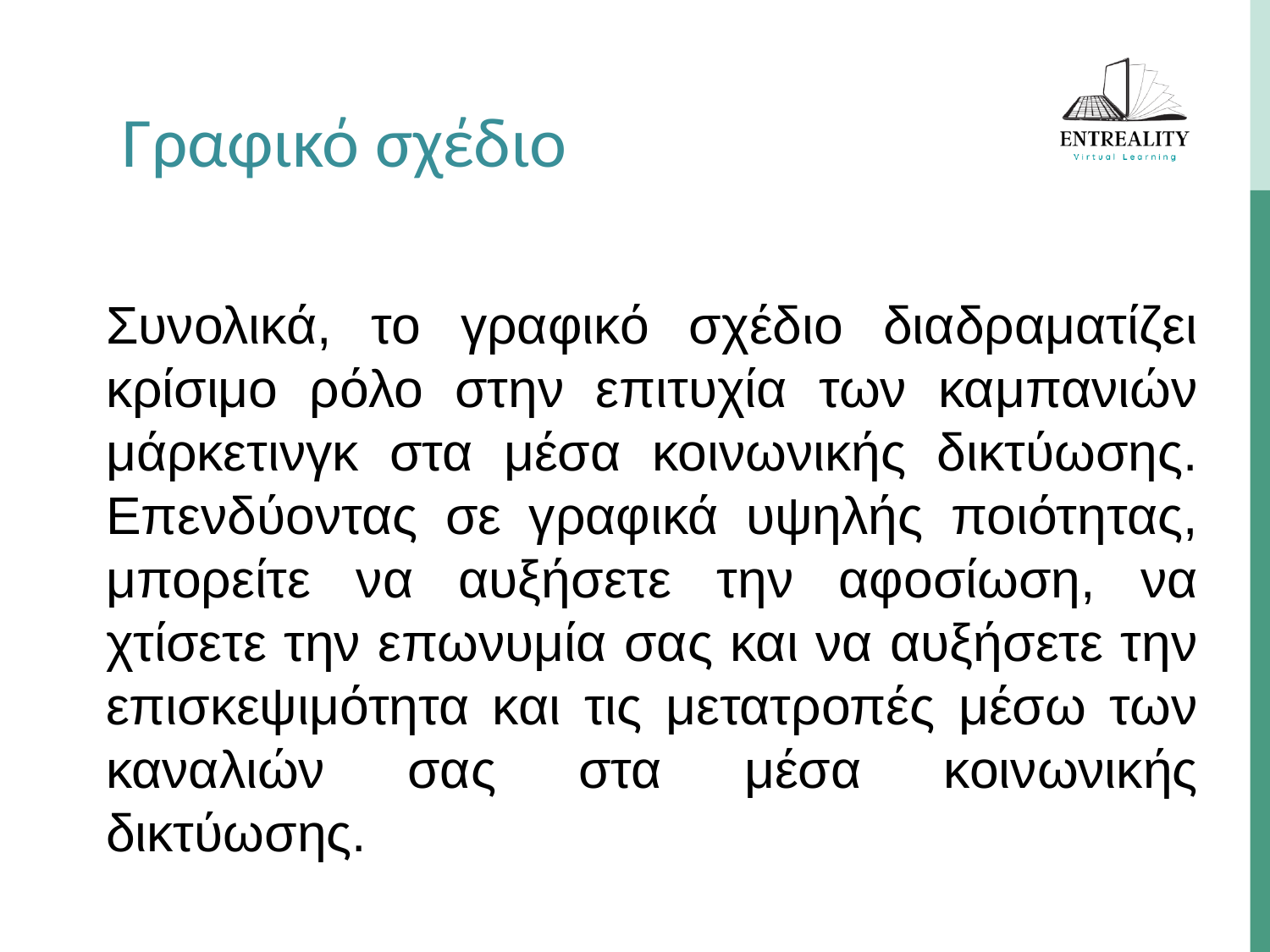

Γραφικό σχέδιο
Συνολικά, το γραφικό σχέδιο διαδραματίζει κρίσιμο ρόλο στην επιτυχία των καμπανιών μάρκετινγκ στα μέσα κοινωνικής δικτύωσης. Επενδύοντας σε γραφικά υψηλής ποιότητας, μπορείτε να αυξήσετε την αφοσίωση, να χτίσετε την επωνυμία σας και να αυξήσετε την επισκεψιμότητα και τις μετατροπές μέσω των καναλιών σας στα μέσα κοινωνικής δικτύωσης.